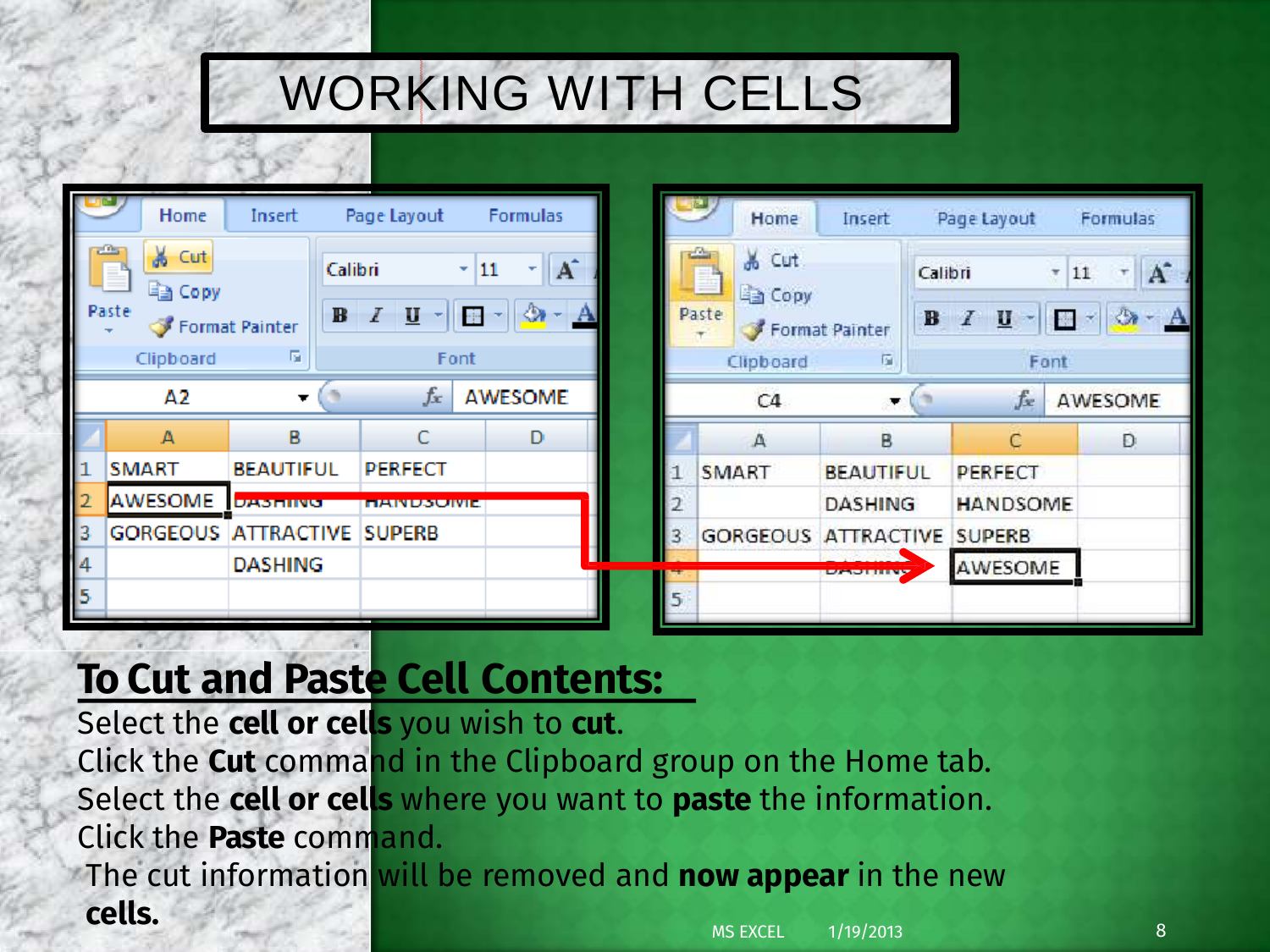

# WORKING WITH CELLS

To Cut and Paste Cell Contents:
Select the cell or cells you wish to cut.
Click the Cut command in the Clipboard group on the Home tab.  Select the cell or cells where you want to paste the information.  Click the Paste command.
The cut information will be removed and now appear in the new cells.

8
1/19/2013
MS EXCEL